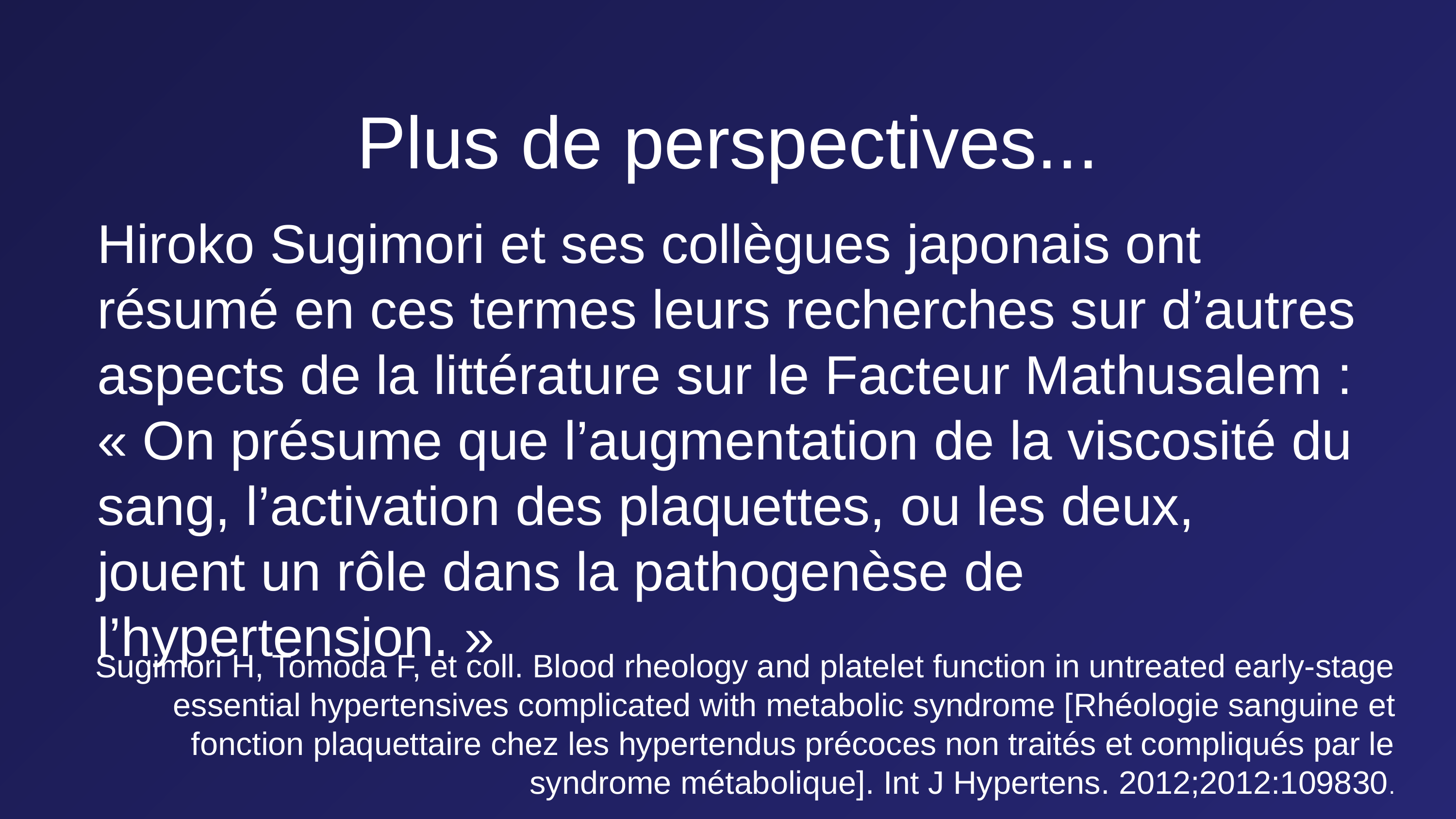

# Plus de perspectives...
Hiroko Sugimori et ses collègues japonais ont résumé en ces termes leurs recherches sur d’autres aspects de la littérature sur le Facteur Mathusalem : « On présume que l’augmentation de la viscosité du sang, l’activation des plaquettes, ou les deux, jouent un rôle dans la pathogenèse de l’hypertension. »
Sugimori H, Tomoda F, et coll. Blood rheology and platelet function in untreated early-stage essential hypertensives complicated with metabolic syndrome [Rhéologie sanguine et fonction plaquettaire chez les hypertendus précoces non traités et compliqués par le syndrome métabolique]. Int J Hypertens. 2012;2012:109830.